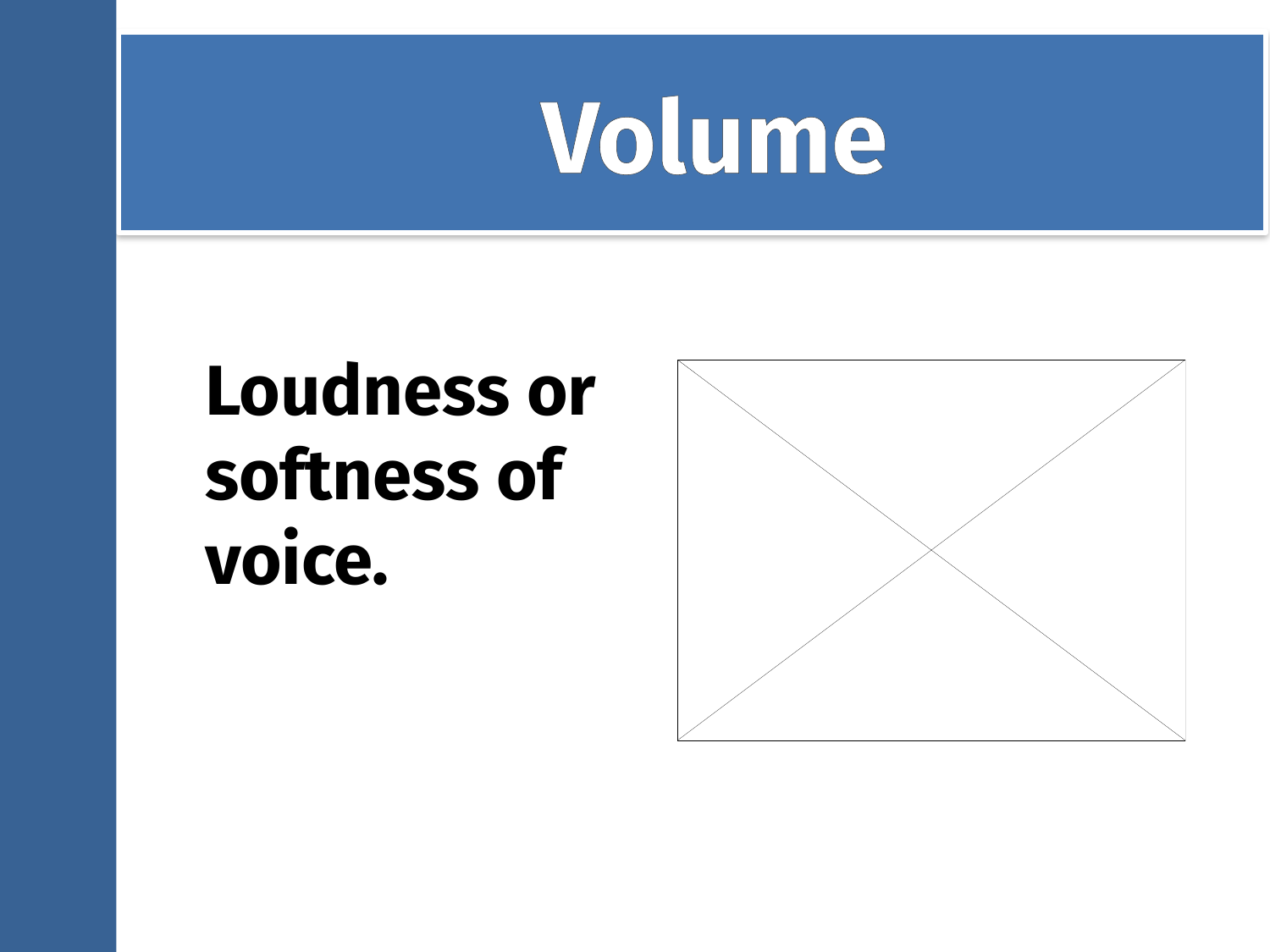

# Volume
Loudness or softness of voice.